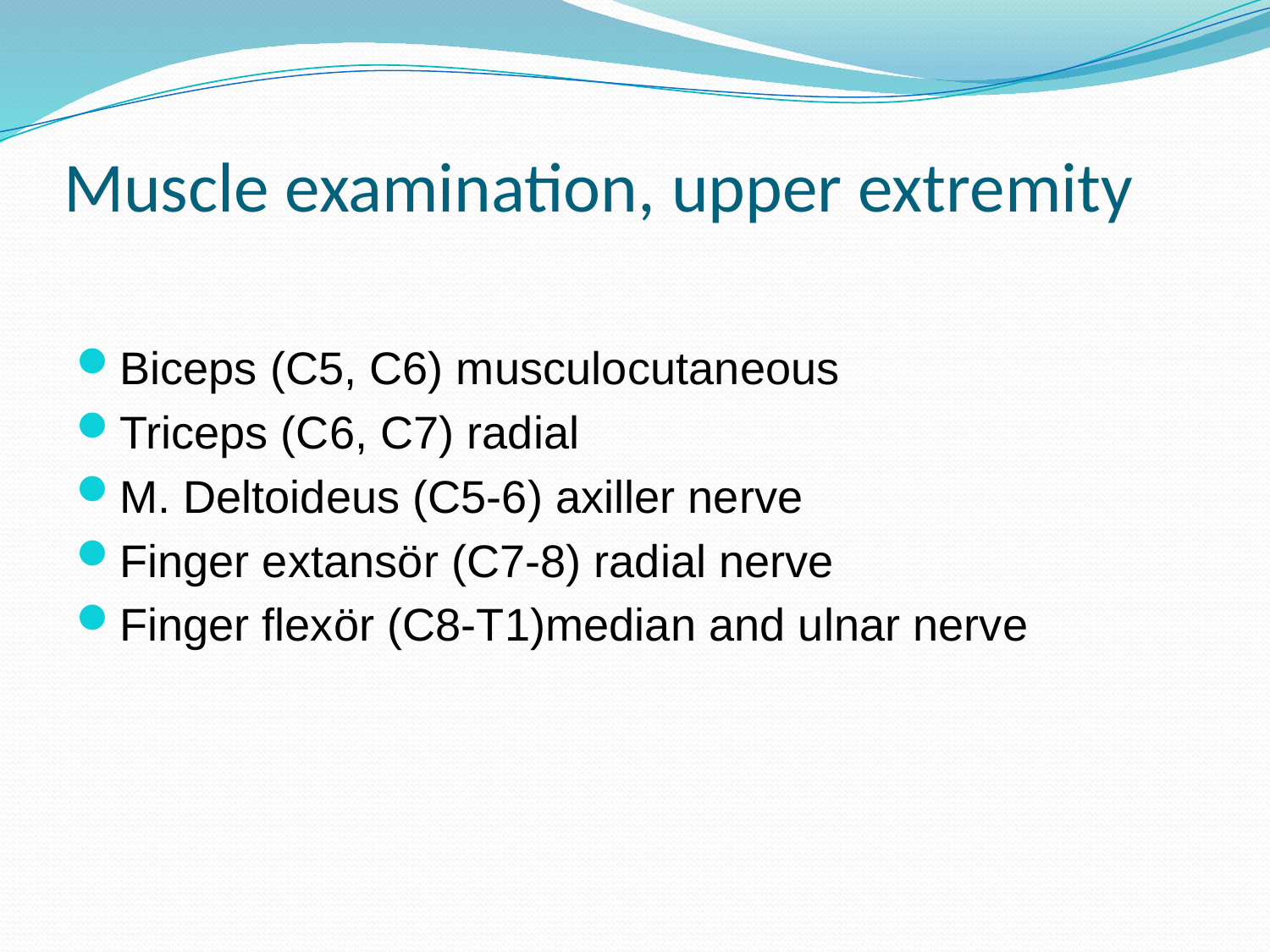

# Muscle examination, upper extremity

Biceps (C5, C6) musculocutaneous
Triceps (C6, C7) radial
M. Deltoideus (C5-6) axiller nerve
Finger extansör (C7-8) radial nerve
Finger flexör (C8-T1)median and ulnar nerve